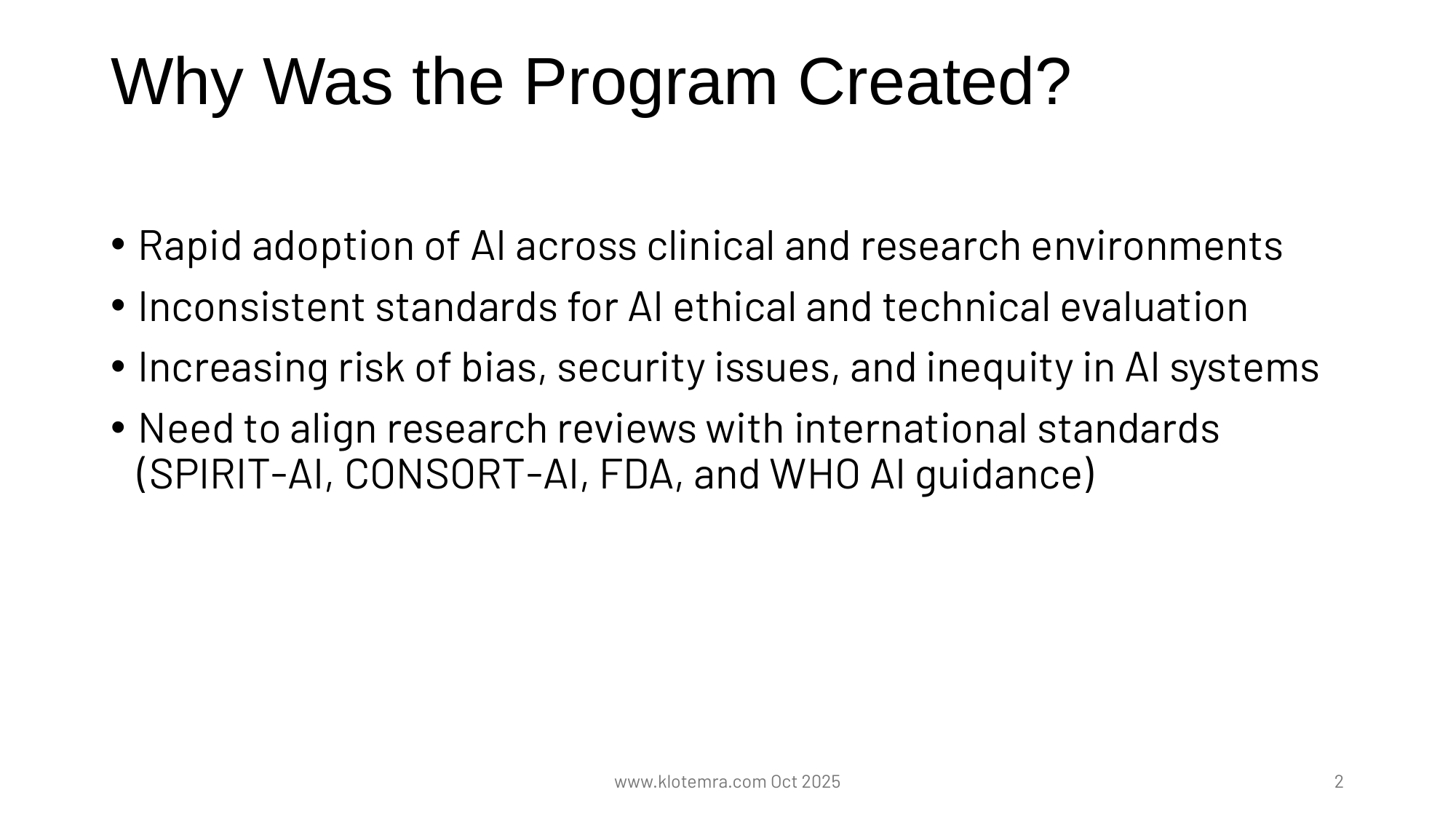

# Why Was the Program Created?
Rapid adoption of AI across clinical and research environments
Inconsistent standards for AI ethical and technical evaluation
Increasing risk of bias, security issues, and inequity in AI systems
Need to align research reviews with international standards (SPIRIT‑AI, CONSORT‑AI, FDA, and WHO AI guidance)

www.klotemra.com Oct 2025
2